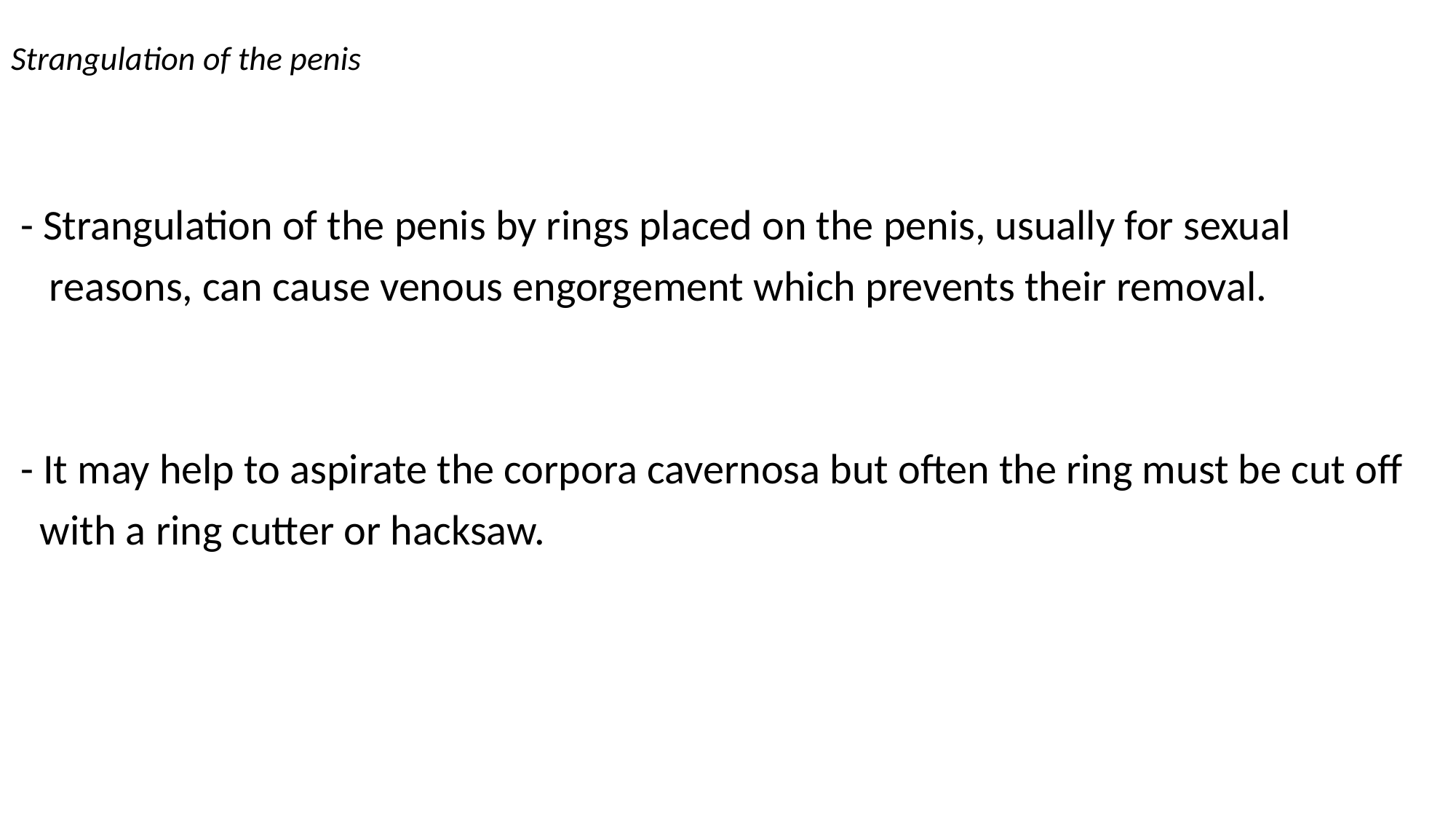

# Strangulation of the penis

 - Strangulation of the penis by rings placed on the penis, usually for sexual
    reasons, can cause venous engorgement which prevents their removal.

 - It may help to aspirate the corpora cavernosa but often the ring must be cut off
   with a ring cutter or hacksaw.